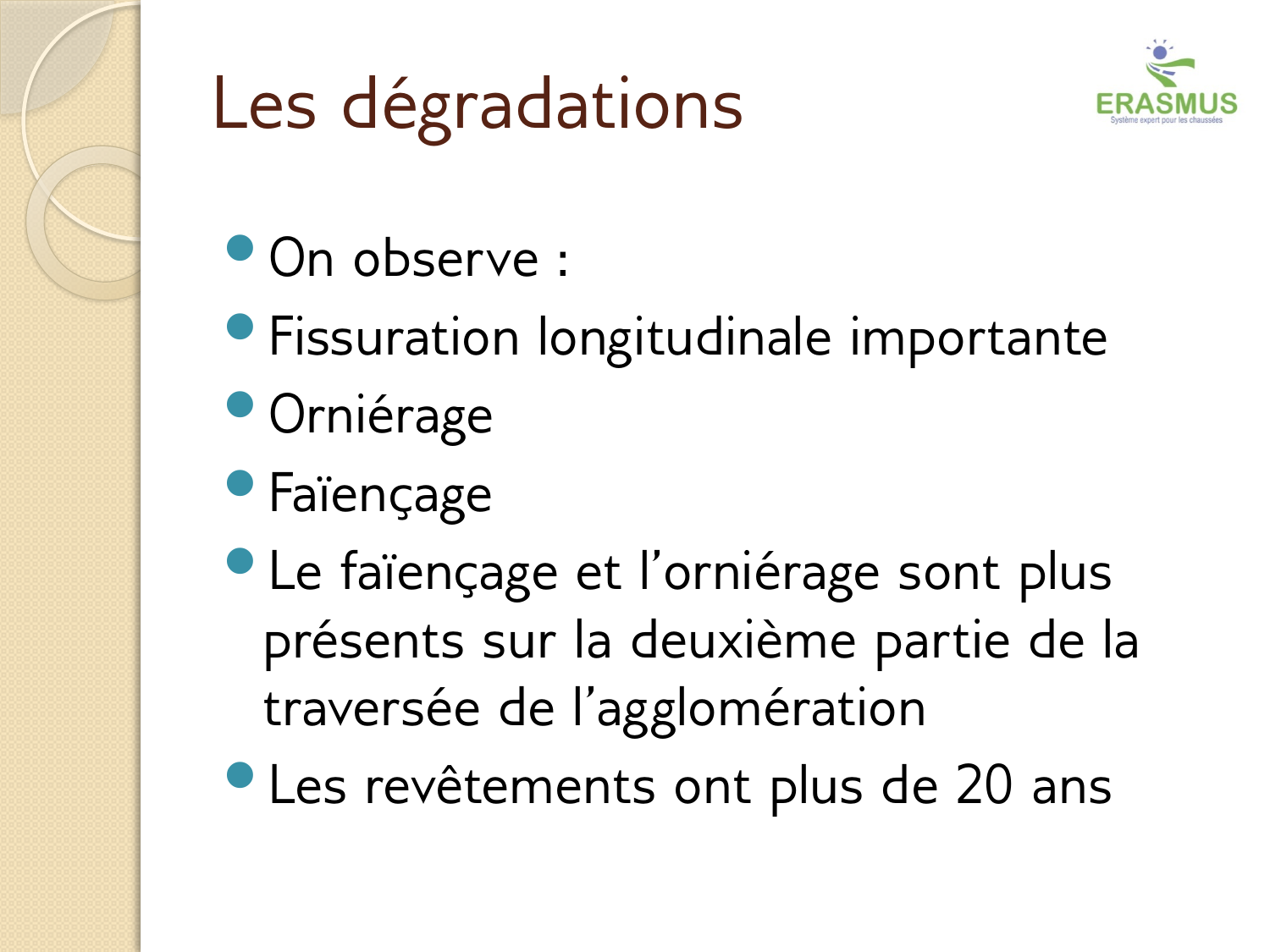

# Les dégradations
On observe :
Fissuration longitudinale importante
Orniérage
Faïençage
Le faïençage et l’orniérage sont plus présents sur la deuxième partie de la traversée de l’agglomération
Les revêtements ont plus de 20 ans